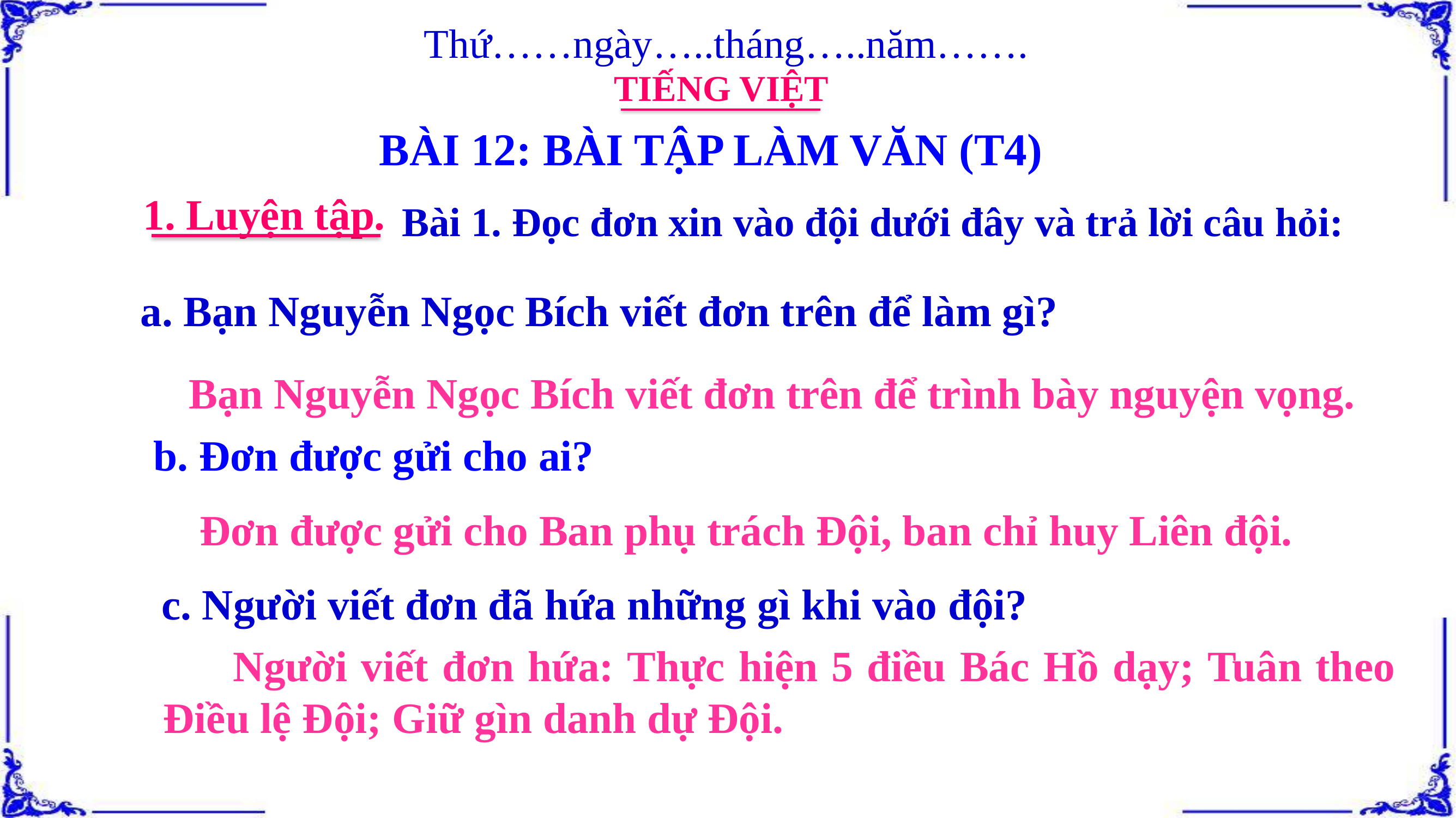

Thứ……ngày…..tháng…..năm…….
TIẾNG VIỆT
BÀI 12: BÀI TẬP LÀM VĂN (T4)
1. Luyện tập.
Bài 1. Đọc đơn xin vào đội dưới đây và trả lời câu hỏi:
a. Bạn Nguyễn Ngọc Bích viết đơn trên để làm gì?
   Bạn Nguyễn Ngọc Bích viết đơn trên để trình bày nguyện vọng.
b. Đơn được gửi cho ai?
    Đơn được gửi cho Ban phụ trách Đội, ban chỉ huy Liên đội.
c. Người viết đơn đã hứa những gì khi vào đội?
     Người viết đơn hứa: Thực hiện 5 điều Bác Hồ dạy; Tuân theo Điều lệ Đội; Giữ gìn danh dự Đội.